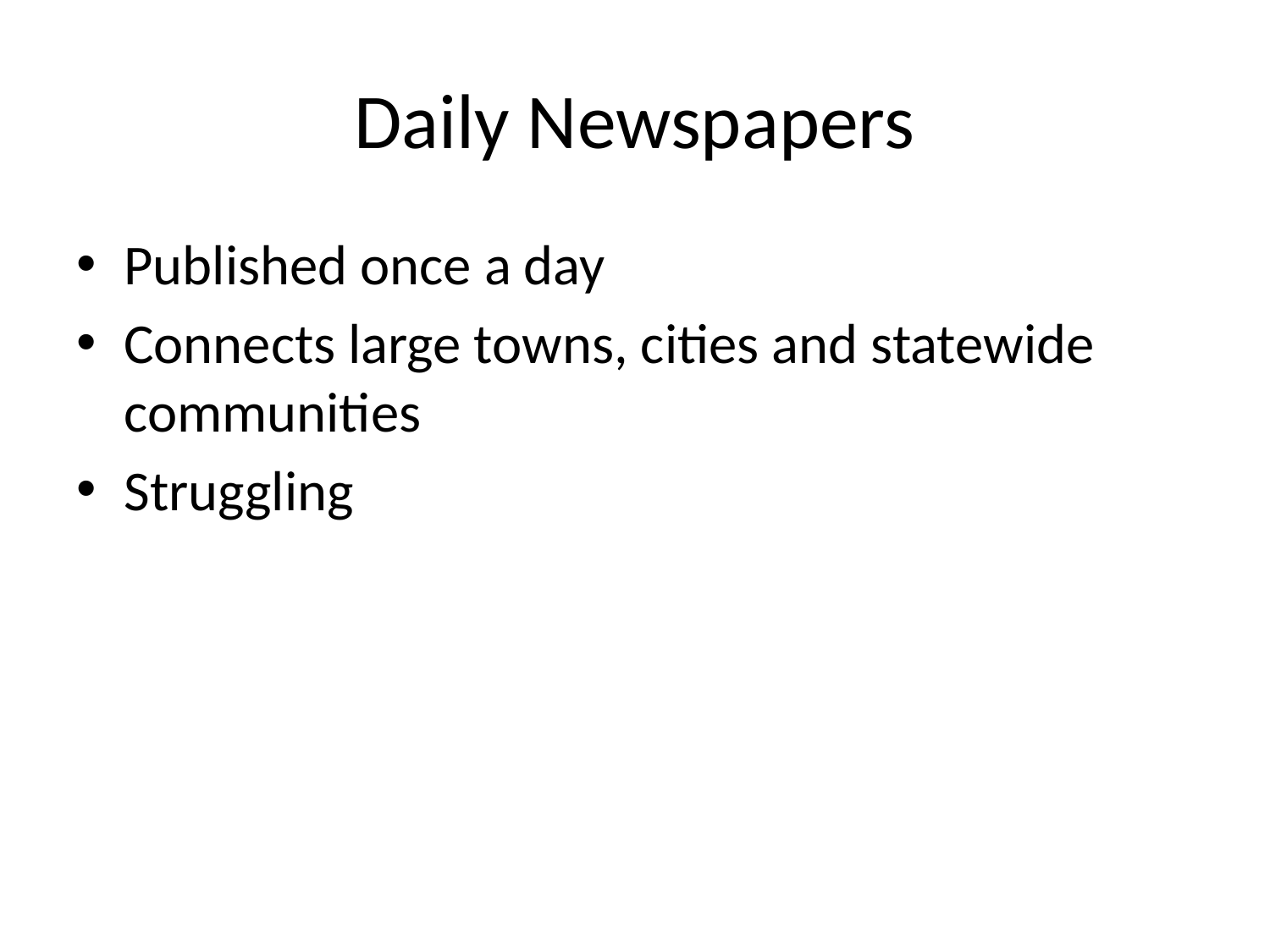

# Daily Newspapers
Published once a day
Connects large towns, cities and statewide communities
Struggling